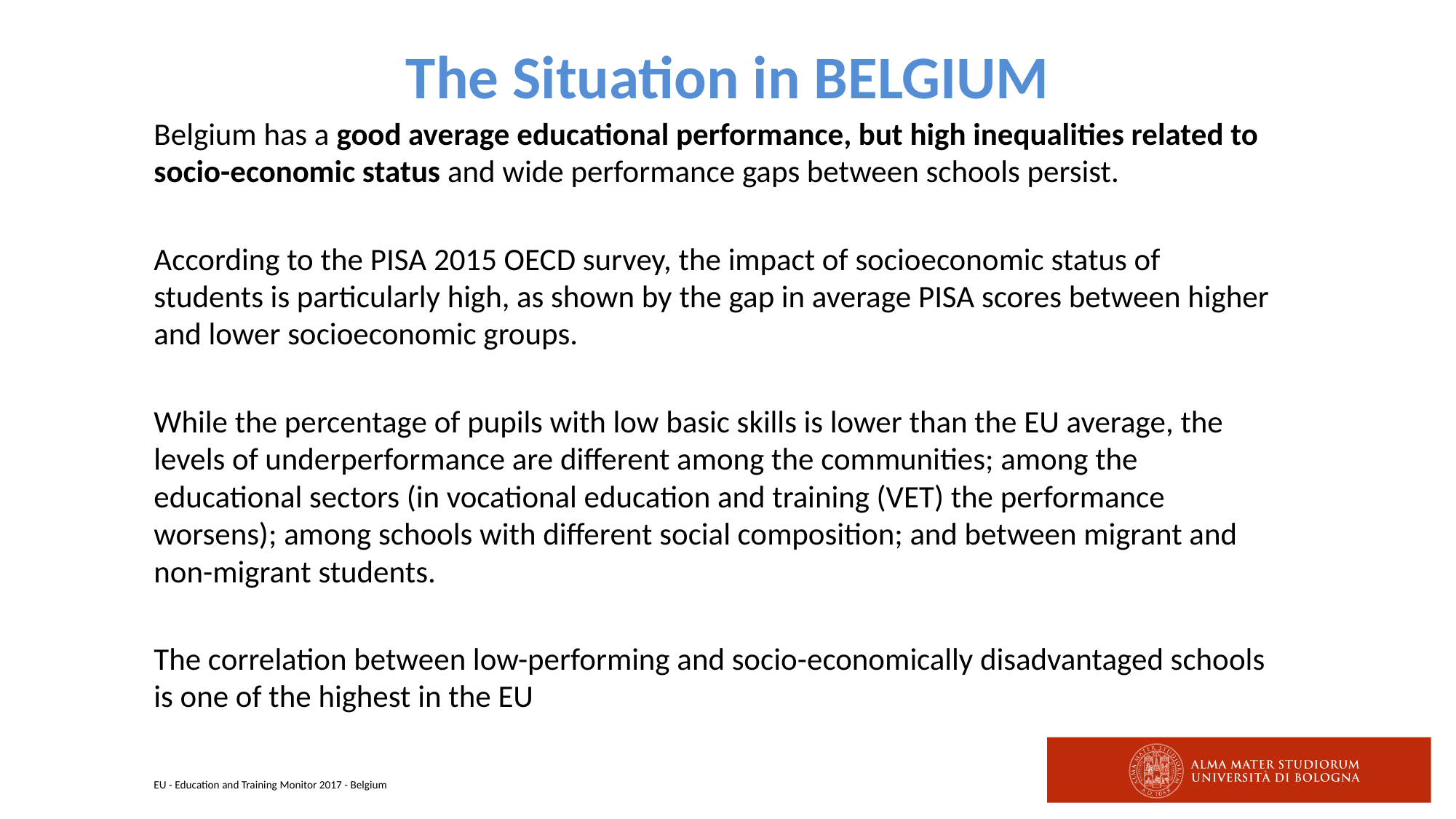

# The Situation in BELGIUM
Belgium has a good average educational performance, but high inequalities related to socio-economic status and wide performance gaps between schools persist.

According to the PISA 2015 OECD survey, the impact of socioeconomic status of students is particularly high, as shown by the gap in average PISA scores between higher and lower socioeconomic groups.

While the percentage of pupils with low basic skills is lower than the EU average, the levels of underperformance are different among the communities; among the educational sectors (in vocational education and training (VET) the performance worsens); among schools with different social composition; and between migrant and non-migrant students.

The correlation between low-performing and socio-economically disadvantaged schools is one of the highest in the EU

EU - Education and Training Monitor 2017 - Belgium